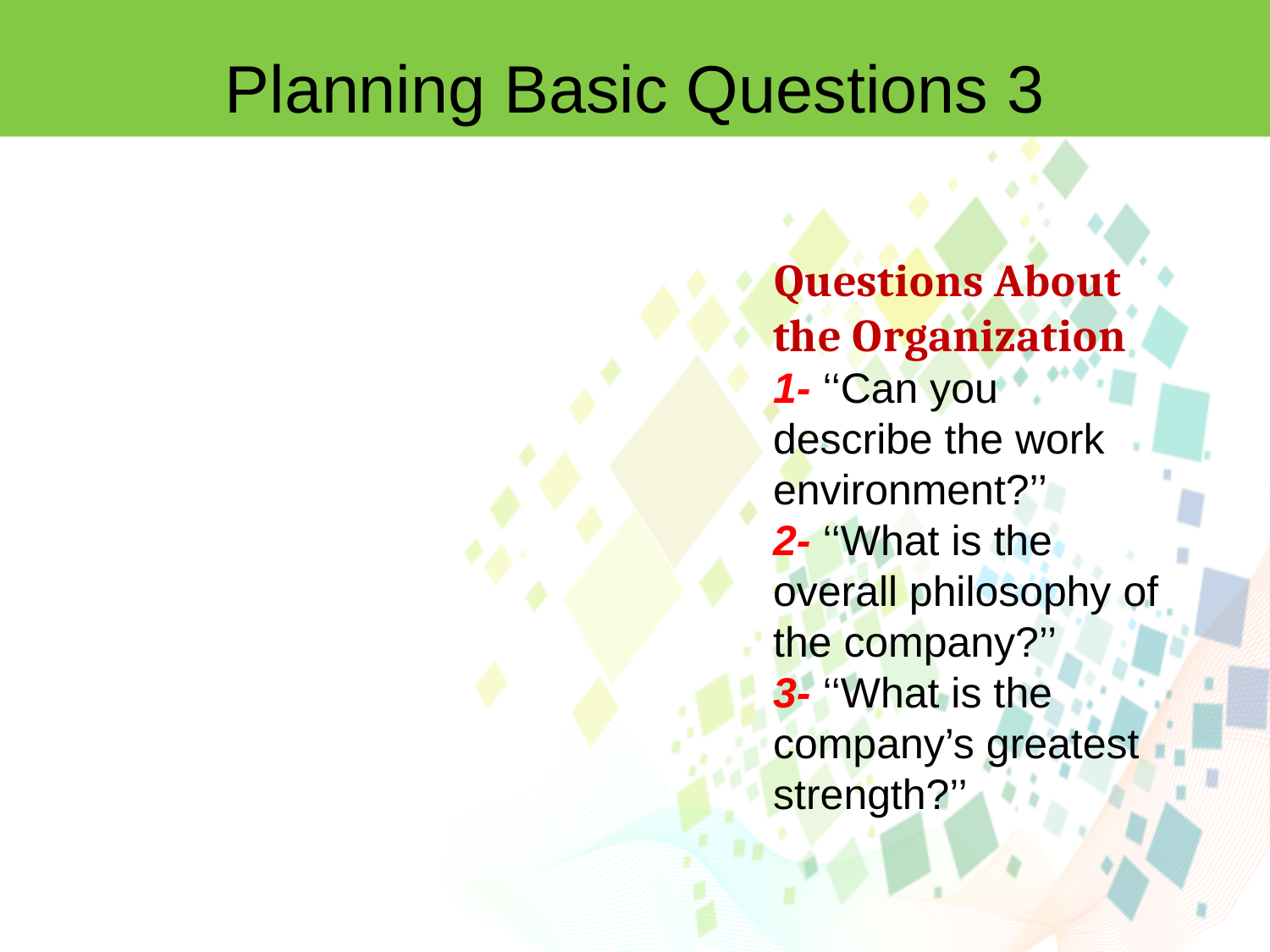

Planning Basic Questions 3
Questions About the Organization
1- ‘‘Can you describe the work environment?’’
2- ‘‘What is the overall philosophy of the company?’’
3- ‘‘What is the company’s greatest strength?’’